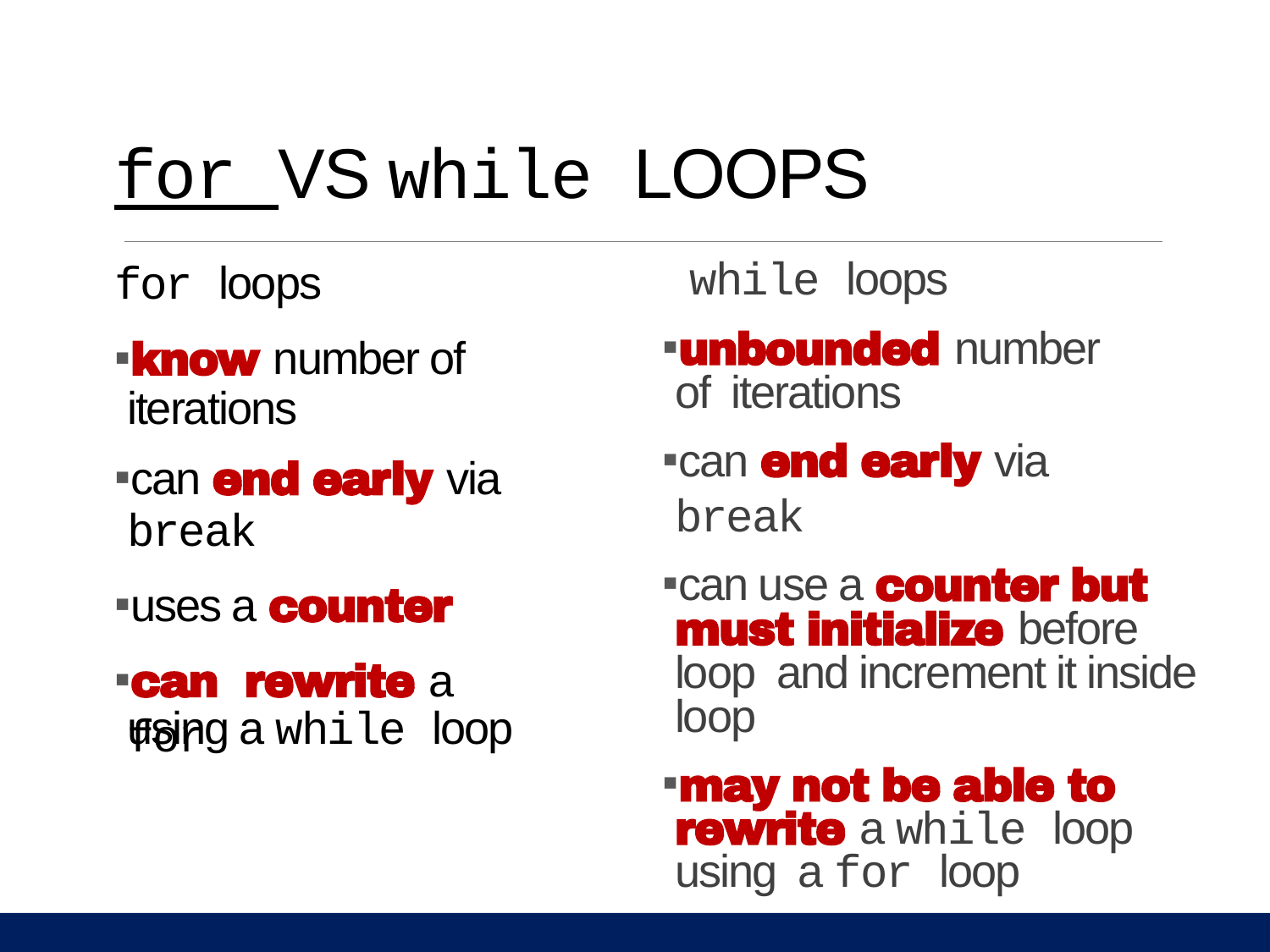

# for VS while LOOPS
for loops
know number of  iterations
can end early via
break
uses a counter
can  rewrite a for

while loops
unbounded number of  iterations
can end early via break
can use a counter but  must initialize before loop  and increment it inside loop
may not be able to  rewrite a while loop using  a for loop
using a while loop